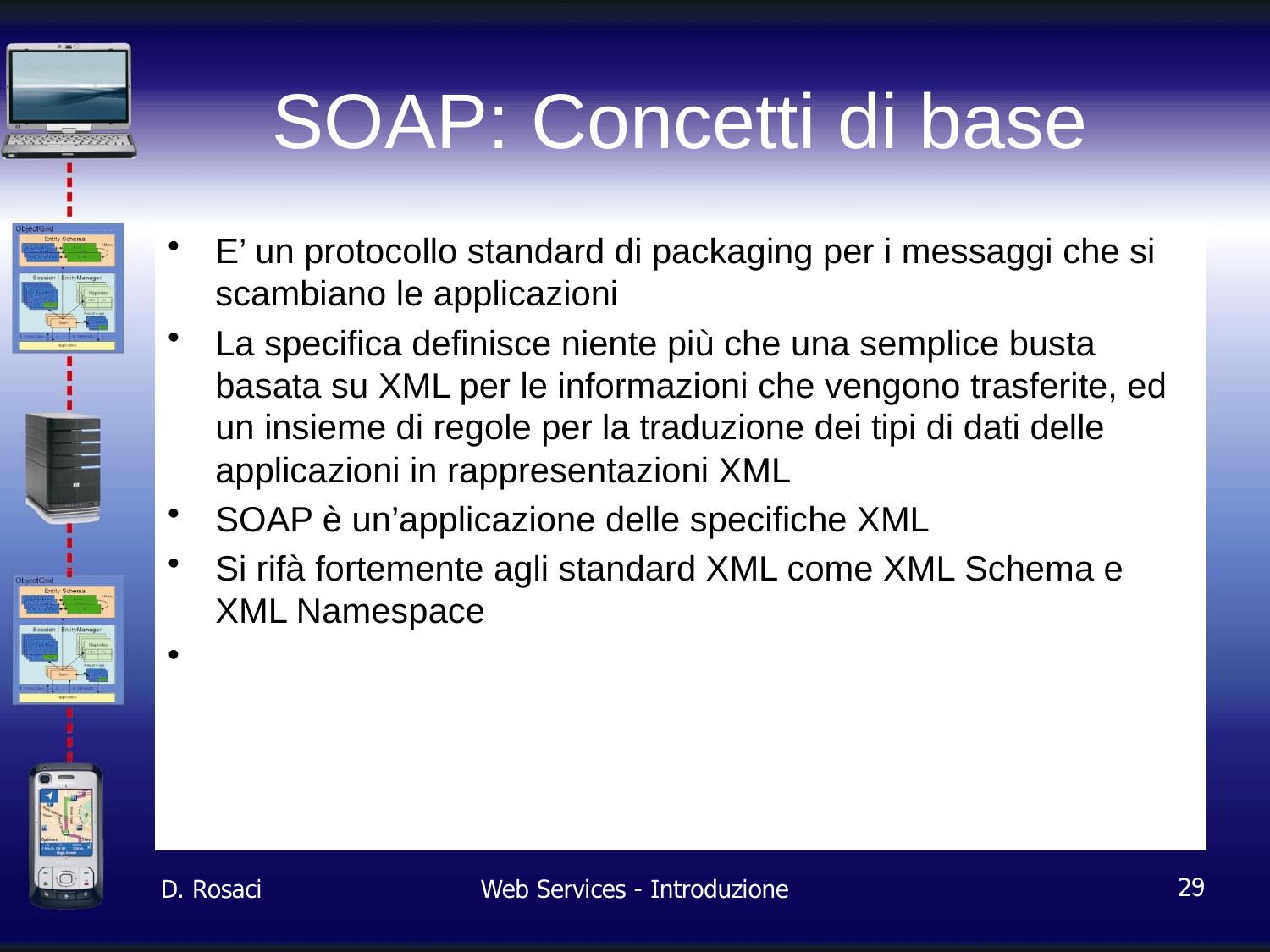

# SOAP: Concetti di base
E’ un protocollo standard di packaging per i messaggi che si scambiano le applicazioni
La specifica definisce niente più che una semplice busta basata su XML per le informazioni che vengono trasferite, ed un insieme di regole per la traduzione dei tipi di dati delle applicazioni in rappresentazioni XML
SOAP è un’applicazione delle specifiche XML
Si rifà fortemente agli standard XML come XML Schema e XML Namespace

D. Rosaci
Web Services - Introduzione